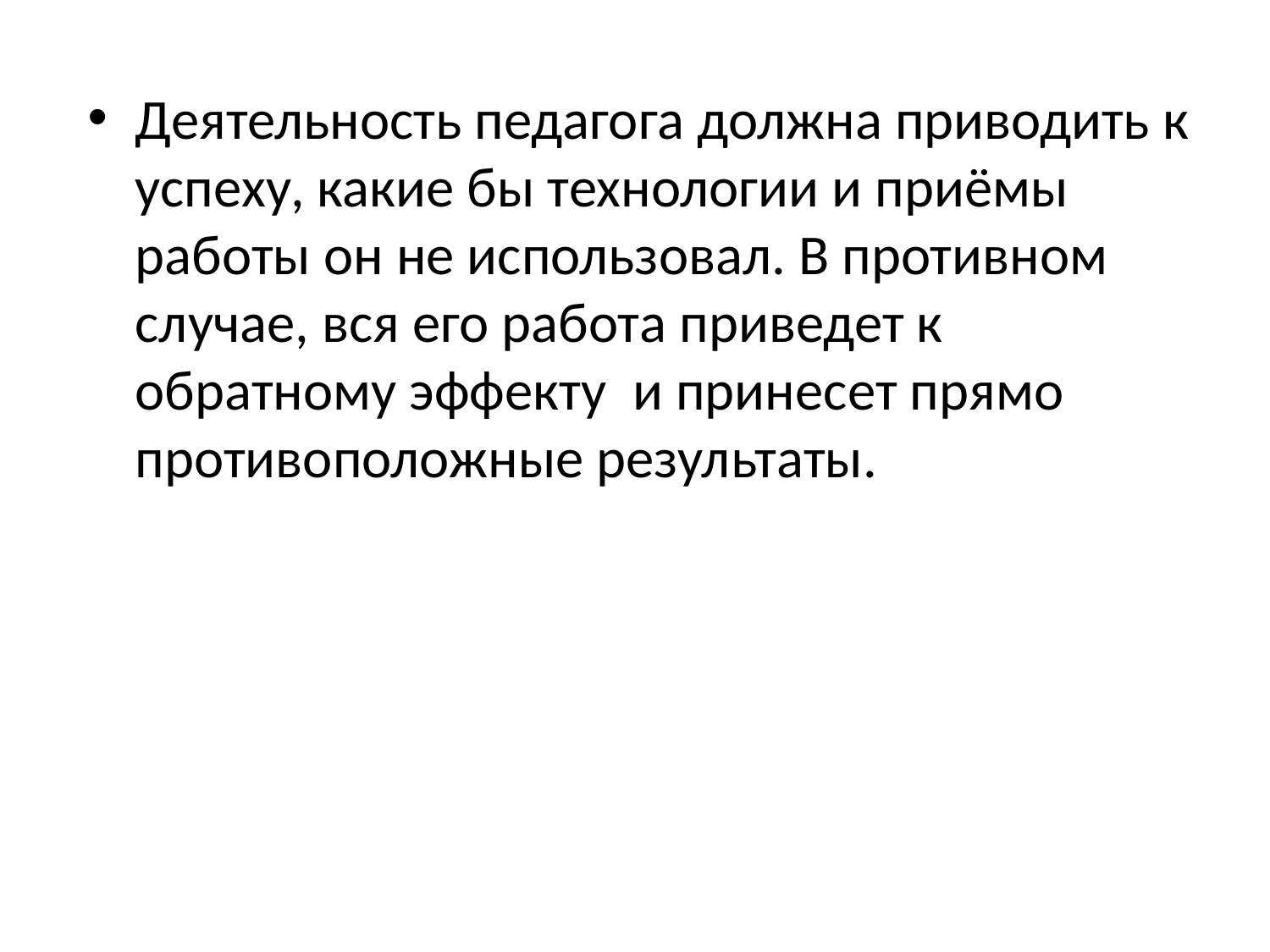

Деятельность педагога должна приводить к успеху, какие бы технологии и приёмы работы он не использовал. В противном случае, вся его работа приведет к обратному эффекту  и принесет прямо противоположные результаты.